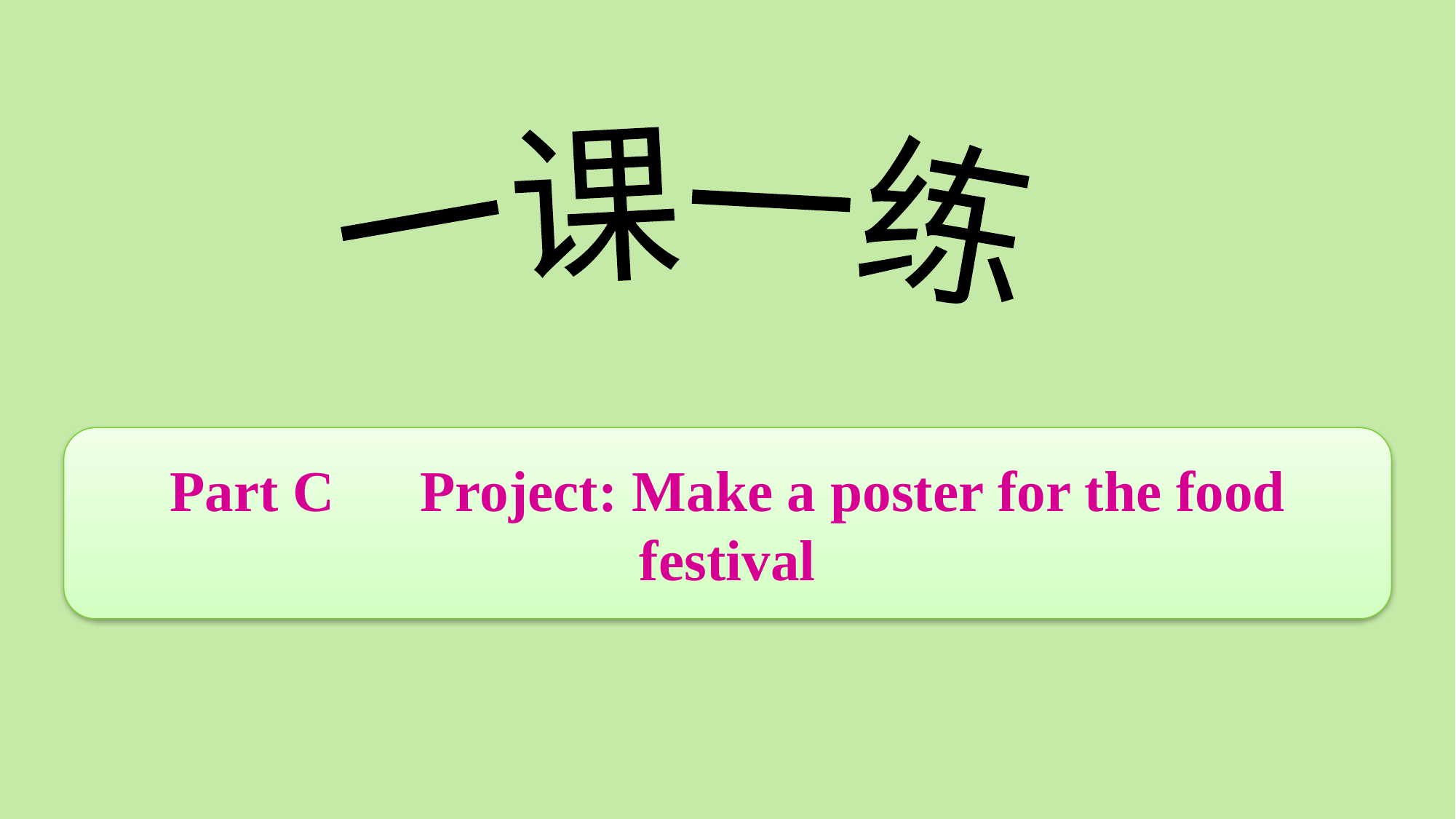

Part C　Project: Make a poster for the food festival